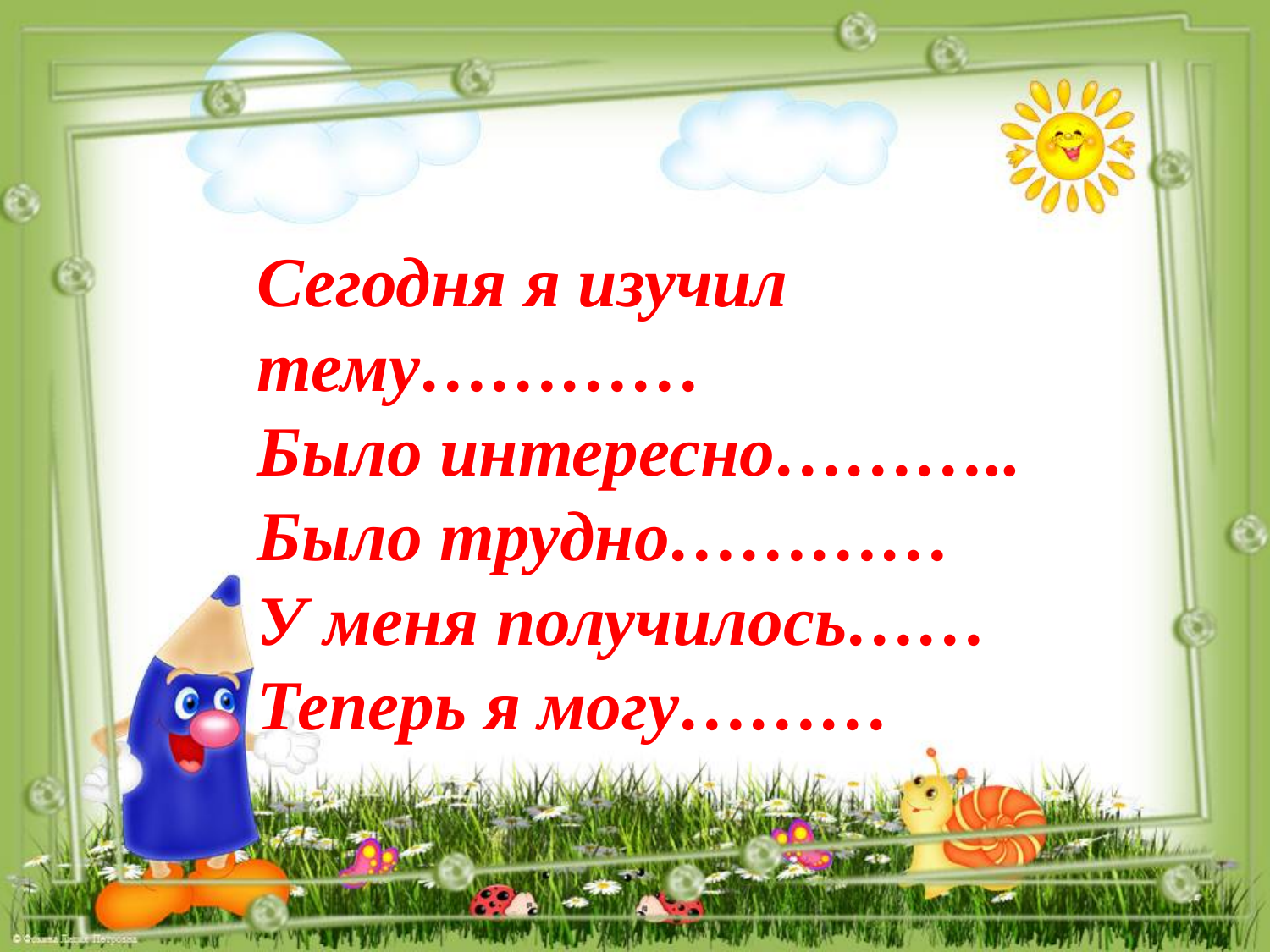

Сегодня я изучил тему…………
Было интересно………..
Было трудно…………
У меня получилось……
Теперь я могу………